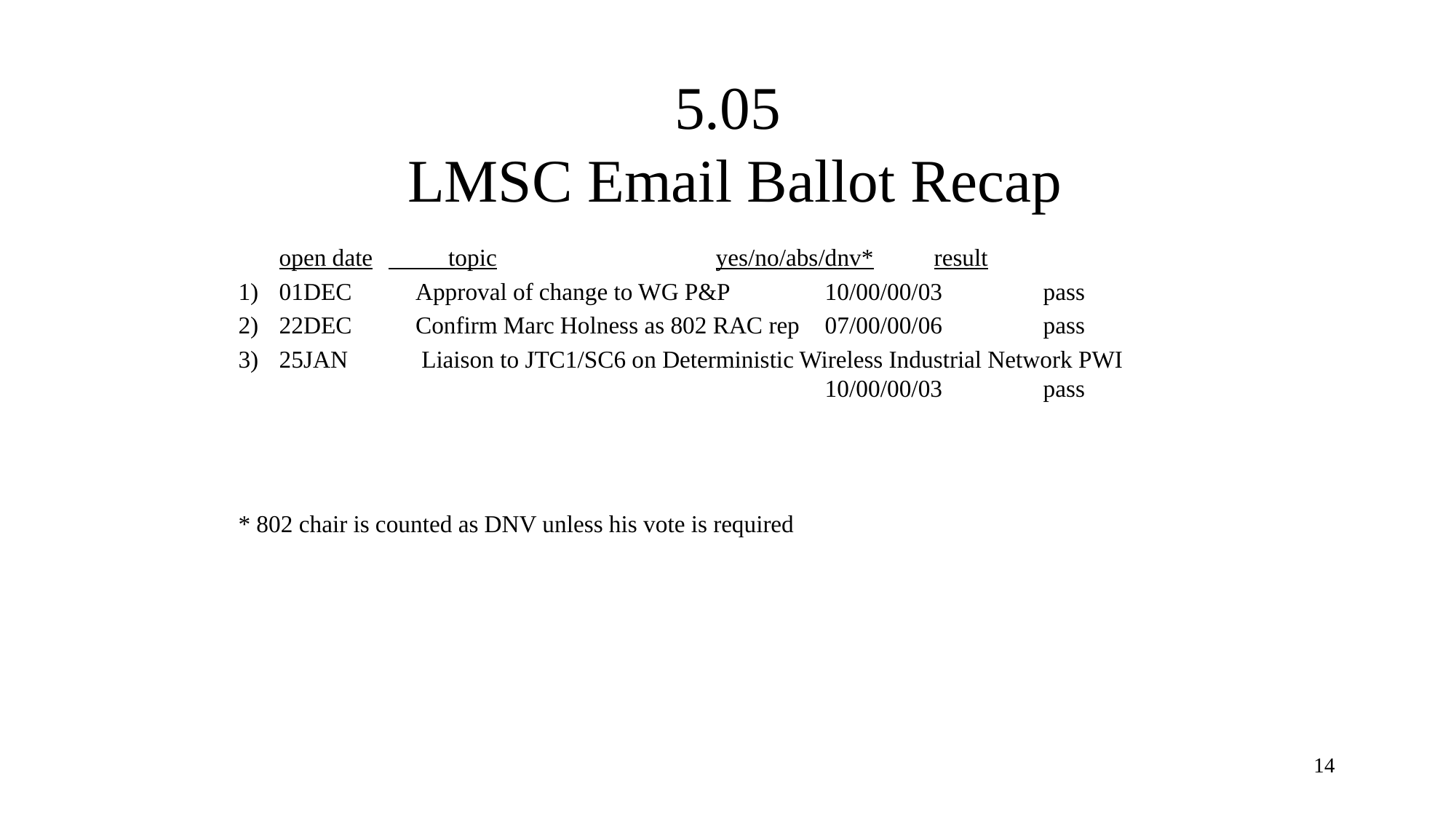

# 5.05 LMSC Email Ballot Recap
	open date	          topic			yes/no/abs/dnv*	result
01DEC	Approval of change to WG P&P	10/00/00/03	pass
22DEC	Confirm Marc Holness as 802 RAC rep	07/00/00/06	pass
25JAN	 Liaison to JTC1/SC6 on Deterministic Wireless Industrial Network PWI
					10/00/00/03	pass

* 802 chair is counted as DNV unless his vote is required

14